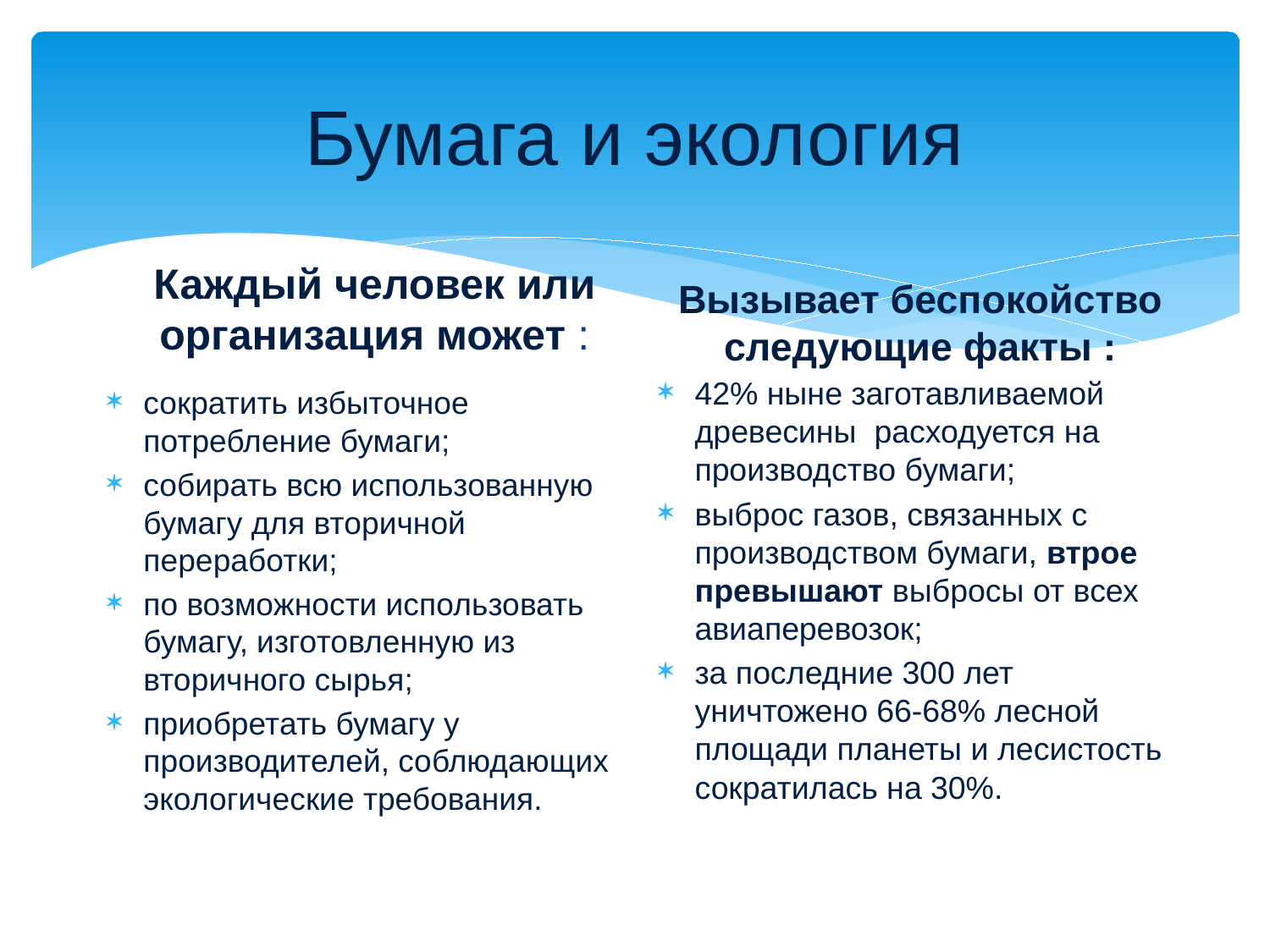

# Бумага и экология
Каждый человек или организация может :
Вызывает беспокойство следующие факты :

42% ныне заготавливаемой древесины  расходуется на производство бумаги;
выброс газов, связанных с производством бумаги, втрое превышают выбросы от всех авиаперевозок;
за последние 300 лет уничтожено 66-68% лесной площади планеты и лесистость сократилась на 30%.

сократить избыточное потребление бумаги;
собирать всю использованную бумагу для вторичной переработки;
по возможности использовать бумагу, изготовленную из вторичного сырья;
приобретать бумагу у производителей, соблюдающих экологические требования.